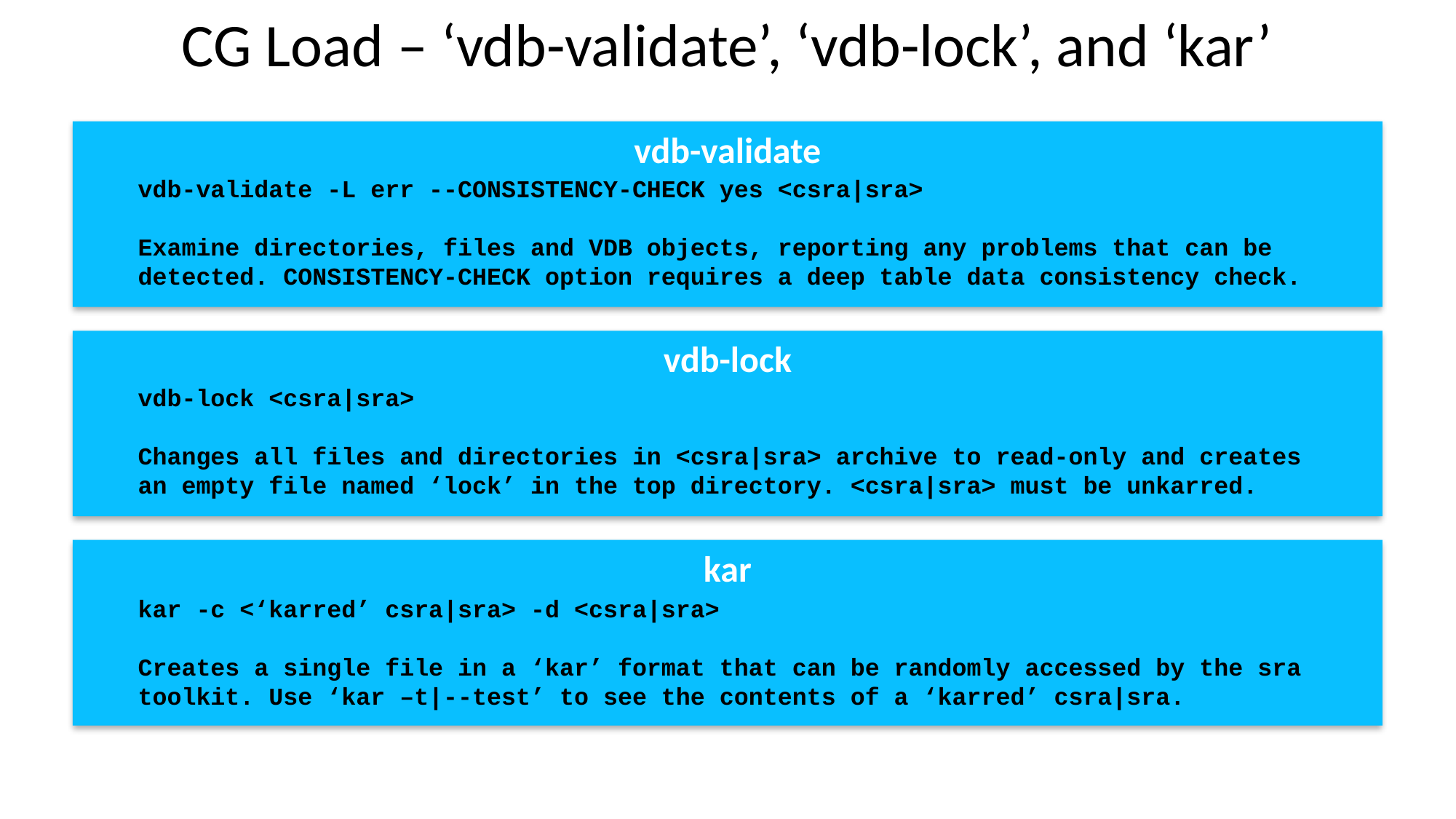

CG Load – ‘vdb-validate’, ‘vdb-lock’, and ‘kar’
vdb-validate
vdb-validate -L err --CONSISTENCY-CHECK yes <csra|sra>

Examine directories, files and VDB objects, reporting any problems that can be detected. CONSISTENCY-CHECK option requires a deep table data consistency check.
vdb-lock
vdb-lock <csra|sra>

Changes all files and directories in <csra|sra> archive to read-only and creates an empty file named ‘lock’ in the top directory. <csra|sra> must be unkarred.
kar
kar -c <‘karred’ csra|sra> -d <csra|sra>

Creates a single file in a ‘kar’ format that can be randomly accessed by the sra toolkit. Use ‘kar –t|--test’ to see the contents of a ‘karred’ csra|sra.